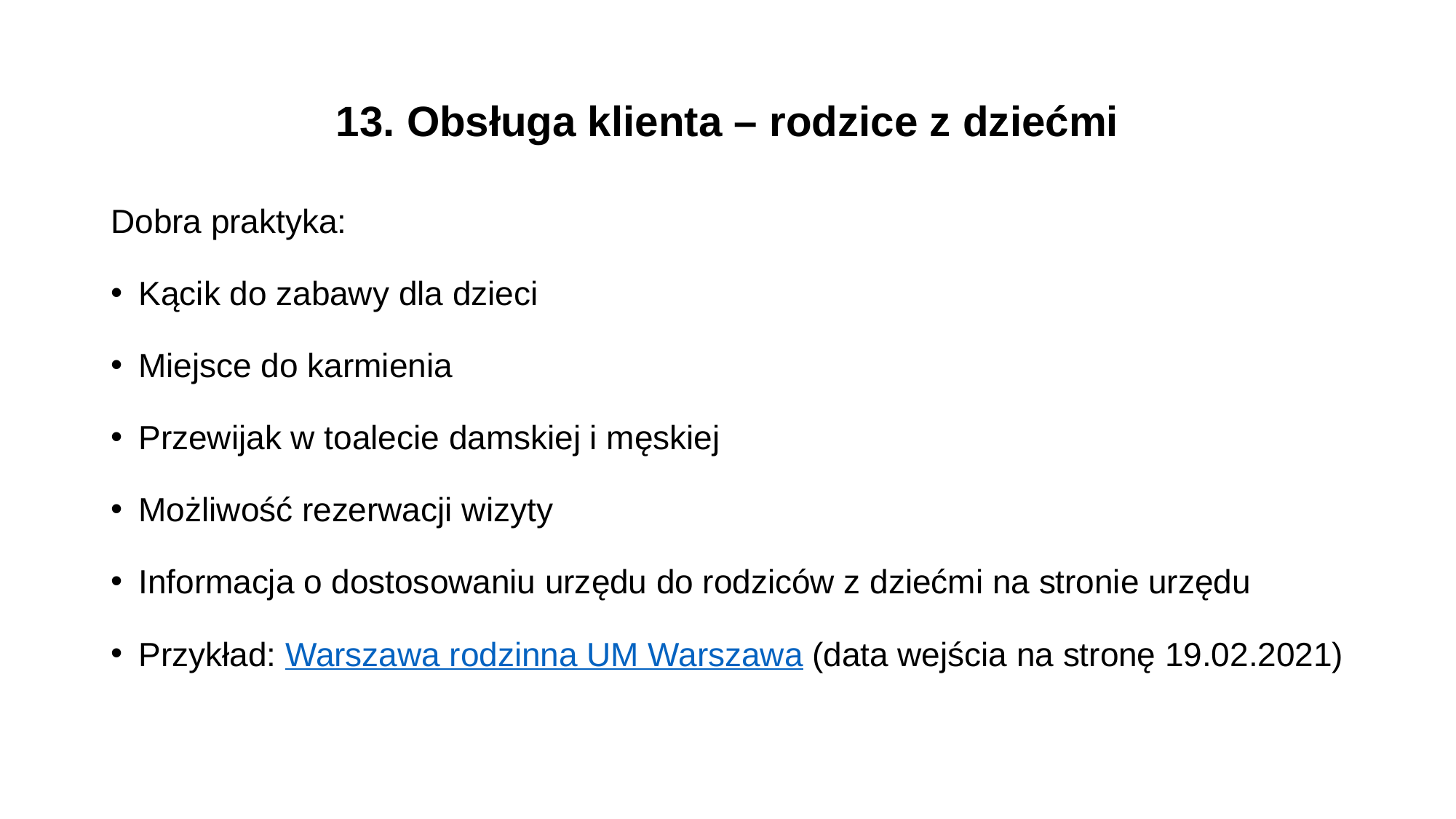

# 13. Obsługa klienta – rodzice z dziećmi
Dobra praktyka:
Kącik do zabawy dla dzieci
Miejsce do karmienia
Przewijak w toalecie damskiej i męskiej
Możliwość rezerwacji wizyty
Informacja o dostosowaniu urzędu do rodziców z dziećmi na stronie urzędu
Przykład: Warszawa rodzinna UM Warszawa (data wejścia na stronę 19.02.2021)